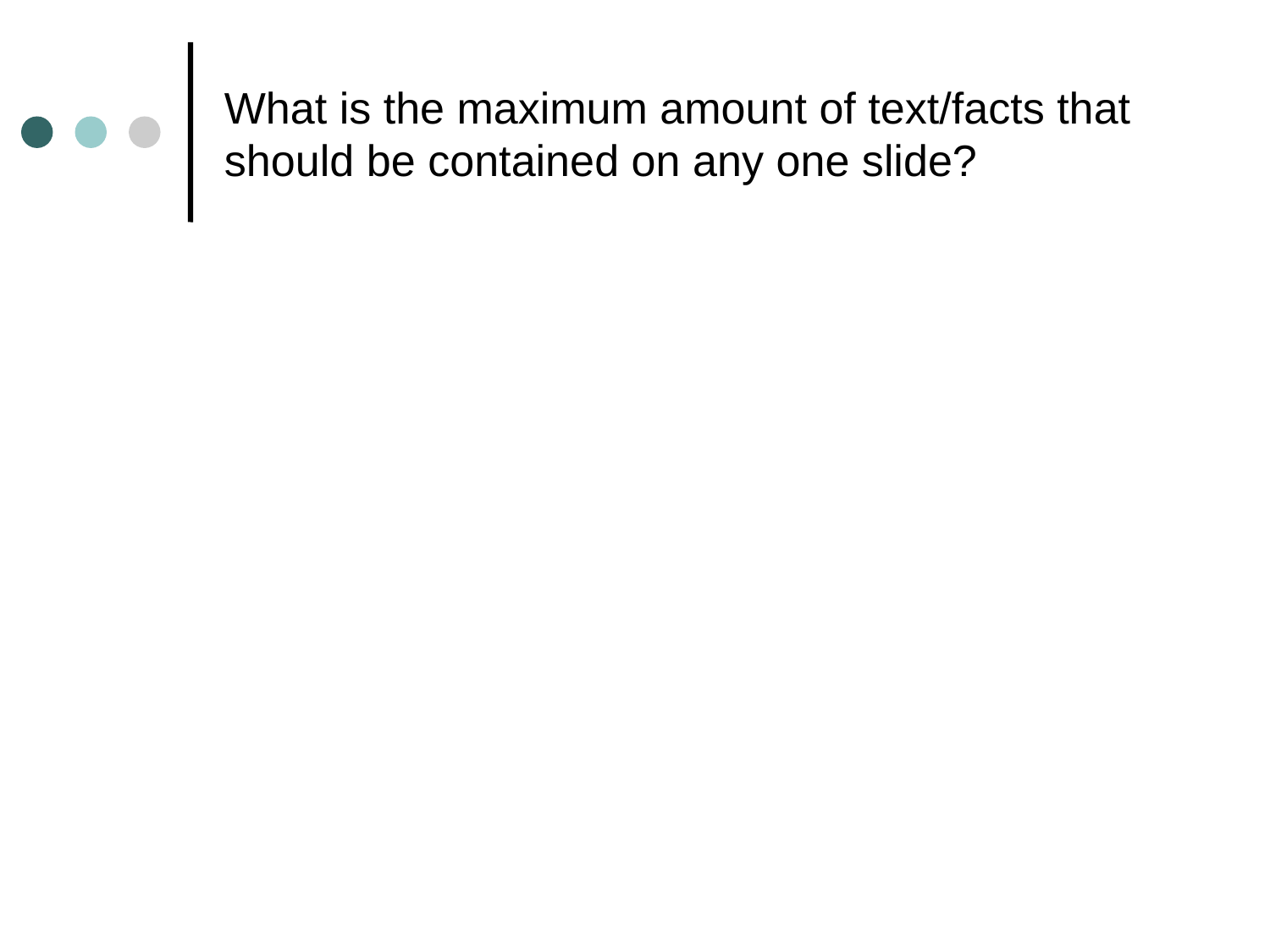

# What is the maximum amount of text/facts that should be contained on any one slide?